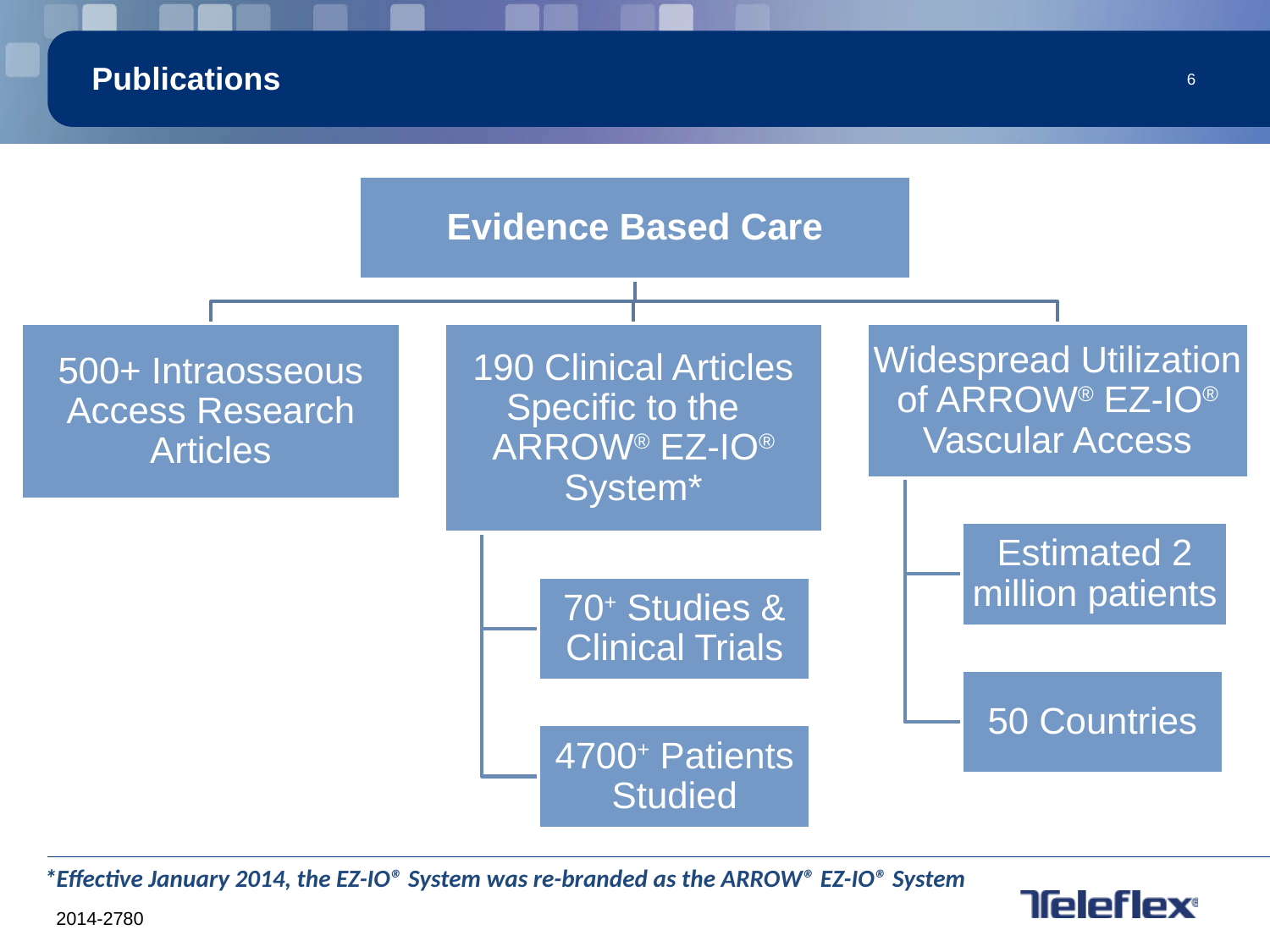

# Publications
Evidence Based Care
500+ Intraosseous Access Research Articles
190 Clinical Articles Specific to the   ARROW® EZ-IO® System*
70+ Studies & Clinical Trials
4700+ Patients Studied
Widespread Utilization of ARROW® EZ-IO® Vascular Access
Estimated 2 million patients
50 Countries
*Effective January 2014, the EZ-IO® System was re-branded as the ARROW® EZ-IO® System